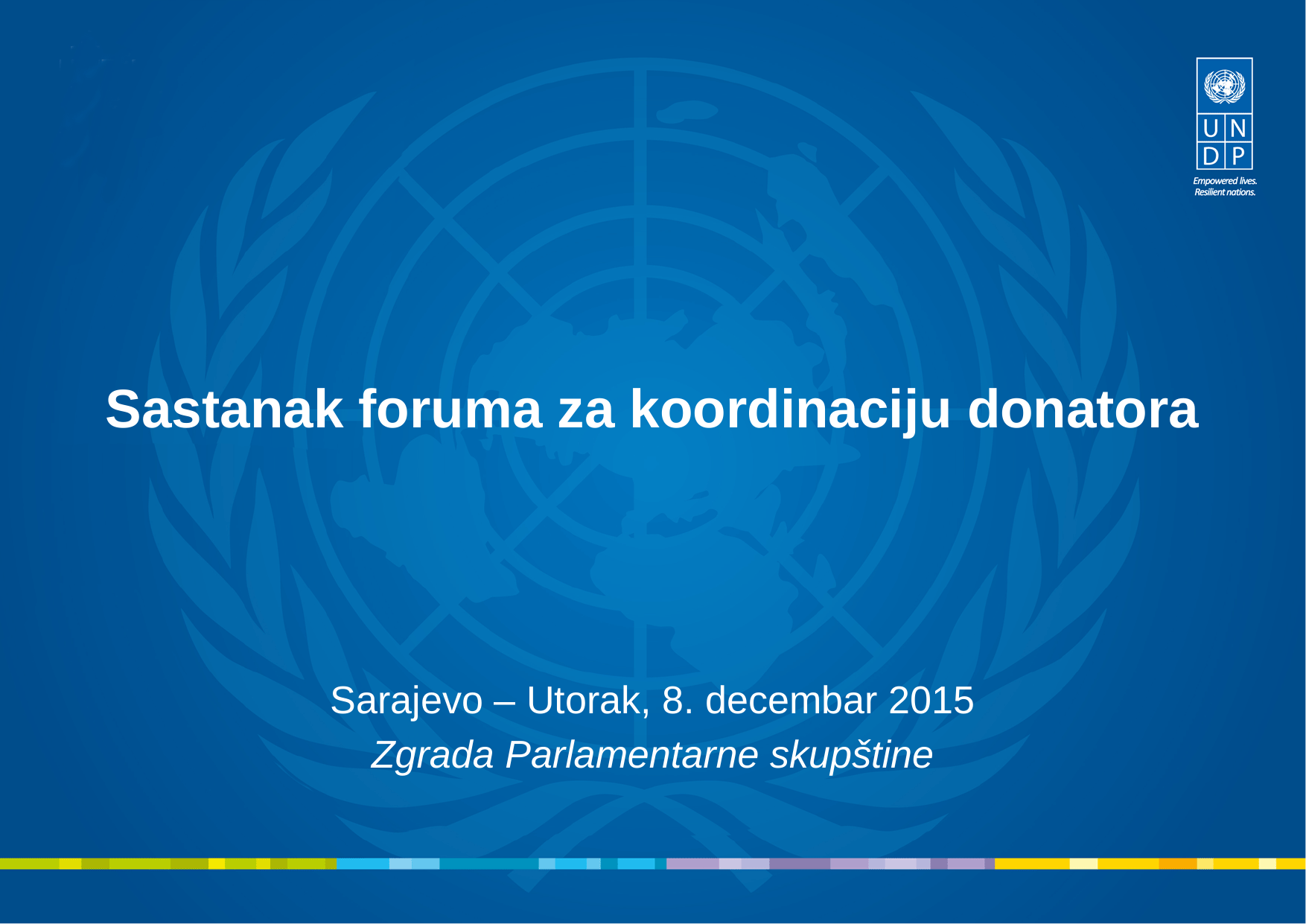

Sastanak foruma za koordinaciju donatora

Sarajevo – Utorak, 8. decembar 2015
Zgrada Parlamentarne skupštine